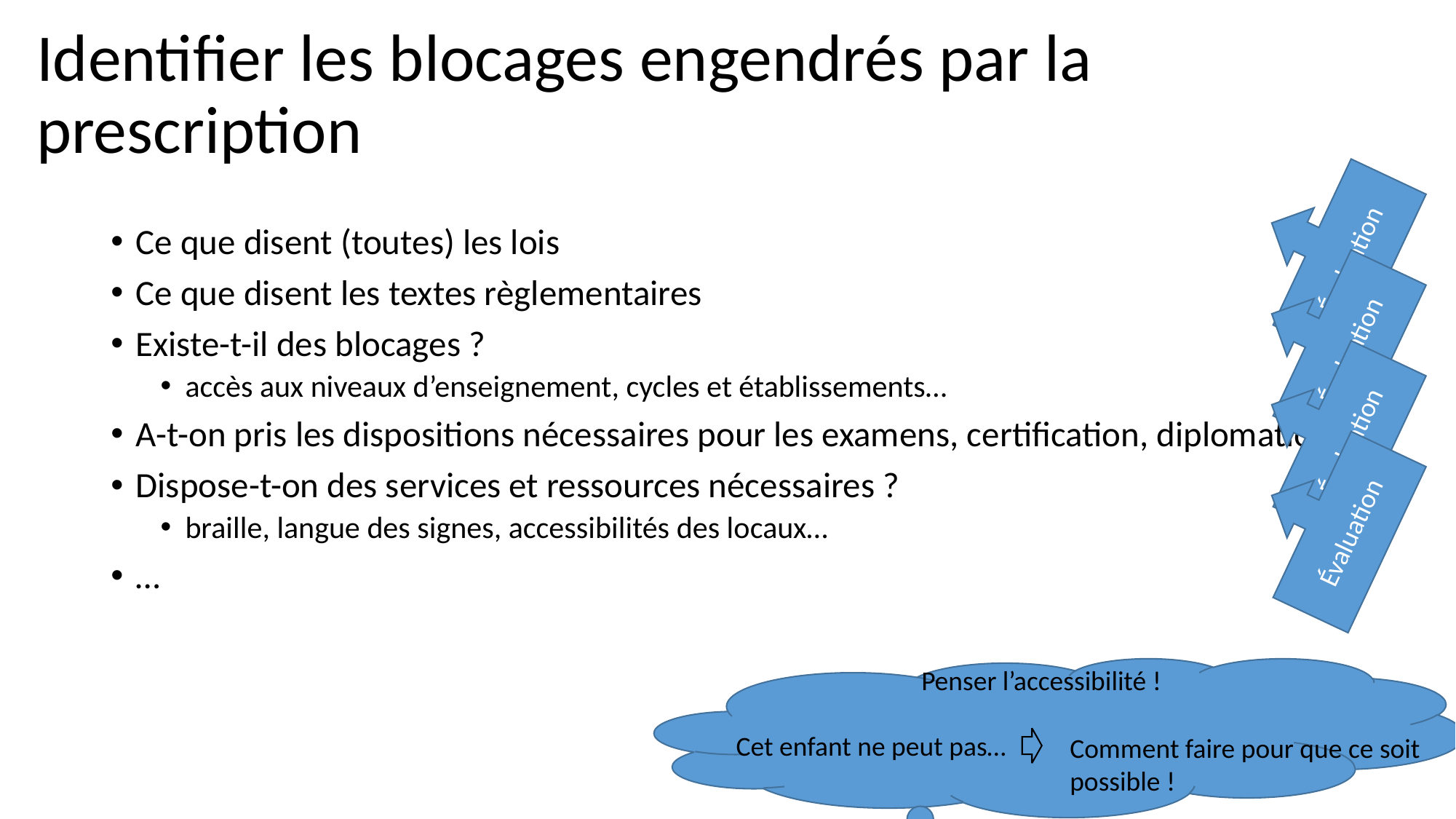

# Identifier les blocages engendrés par la prescription
Évaluation
Ce que disent (toutes) les lois
Ce que disent les textes règlementaires
Existe-t-il des blocages ?
accès aux niveaux d’enseignement, cycles et établissements…
A-t-on pris les dispositions nécessaires pour les examens, certification, diplomation ?
Dispose-t-on des services et ressources nécessaires ?
braille, langue des signes, accessibilités des locaux…
…

Évaluation
Évaluation
Évaluation
Penser l’accessibilité !

Cet enfant ne peut pas…
Comment faire pour que ce soit possible !